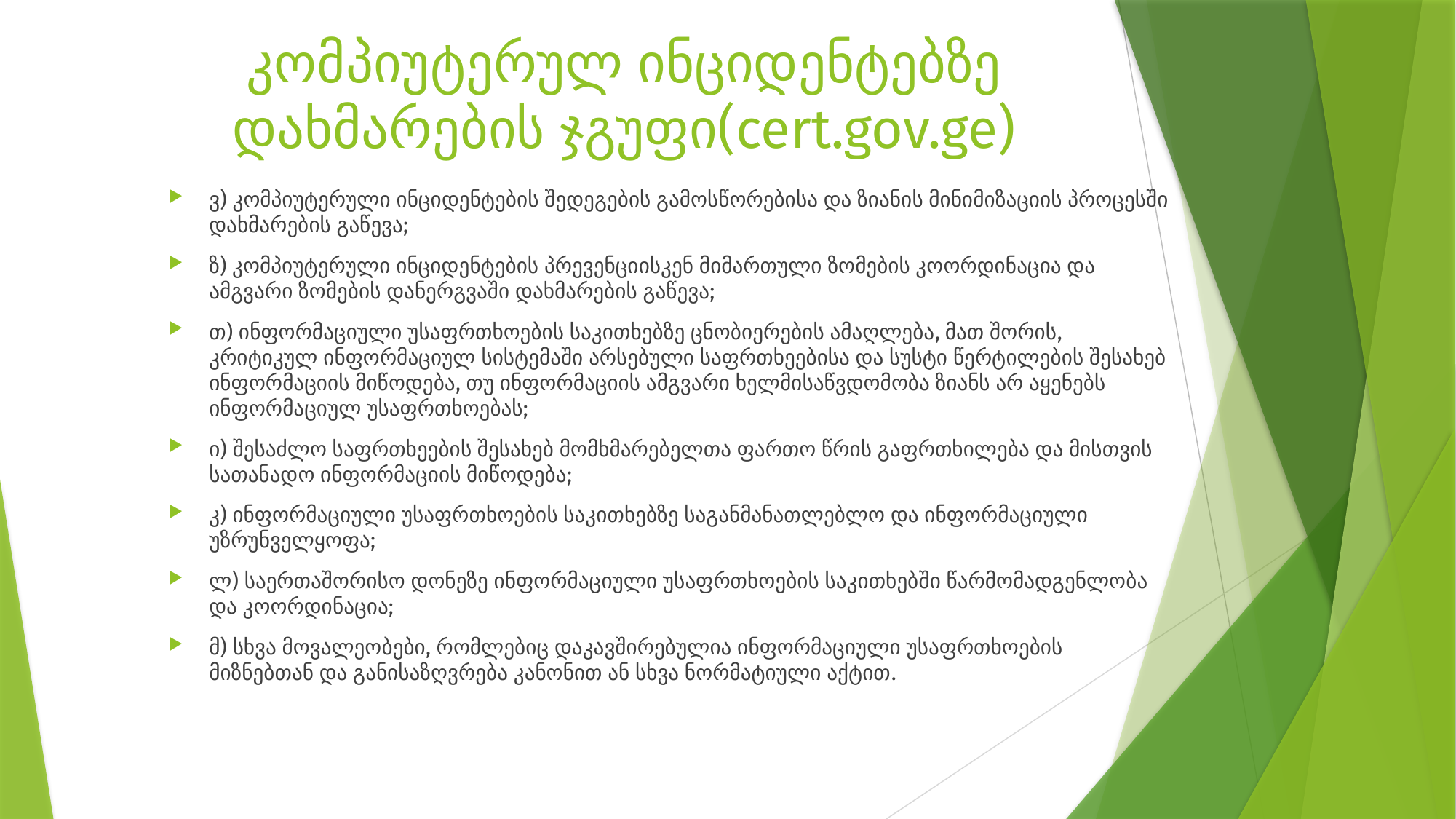

# კომპიუტერულ ინციდენტებზე დახმარების ჯგუფი(cert.gov.ge)
ვ) კომპიუტერული ინციდენტების შედეგების გამოსწორებისა და ზიანის მინიმიზაციის პროცესში დახმარების გაწევა;
ზ) კომპიუტერული ინციდენტების პრევენციისკენ მიმართული ზომების კოორდინაცია და ამგვარი ზომების დანერგვაში დახმარების გაწევა;
თ) ინფორმაციული უსაფრთხოების საკითხებზე ცნობიერების ამაღლება, მათ შორის, კრიტიკულ ინფორმაციულ სისტემაში არსებული საფრთხეებისა და სუსტი წერტილების შესახებ ინფორმაციის მიწოდება, თუ ინფორმაციის ამგვარი ხელმისაწვდომობა ზიანს არ აყენებს ინფორმაციულ უსაფრთხოებას;
ი) შესაძლო საფრთხეების შესახებ მომხმარებელთა ფართო წრის გაფრთხილება და მისთვის სათანადო ინფორმაციის მიწოდება;
კ) ინფორმაციული უსაფრთხოების საკითხებზე საგანმანათლებლო და ინფორმაციული უზრუნველყოფა;
ლ) საერთაშორისო დონეზე ინფორმაციული უსაფრთხოების საკითხებში წარმომადგენლობა და კოორდინაცია;
მ) სხვა მოვალეობები, რომლებიც დაკავშირებულია ინფორმაციული უსაფრთხოების მიზნებთან და განისაზღვრება კანონით ან სხვა ნორმატიული აქტით.